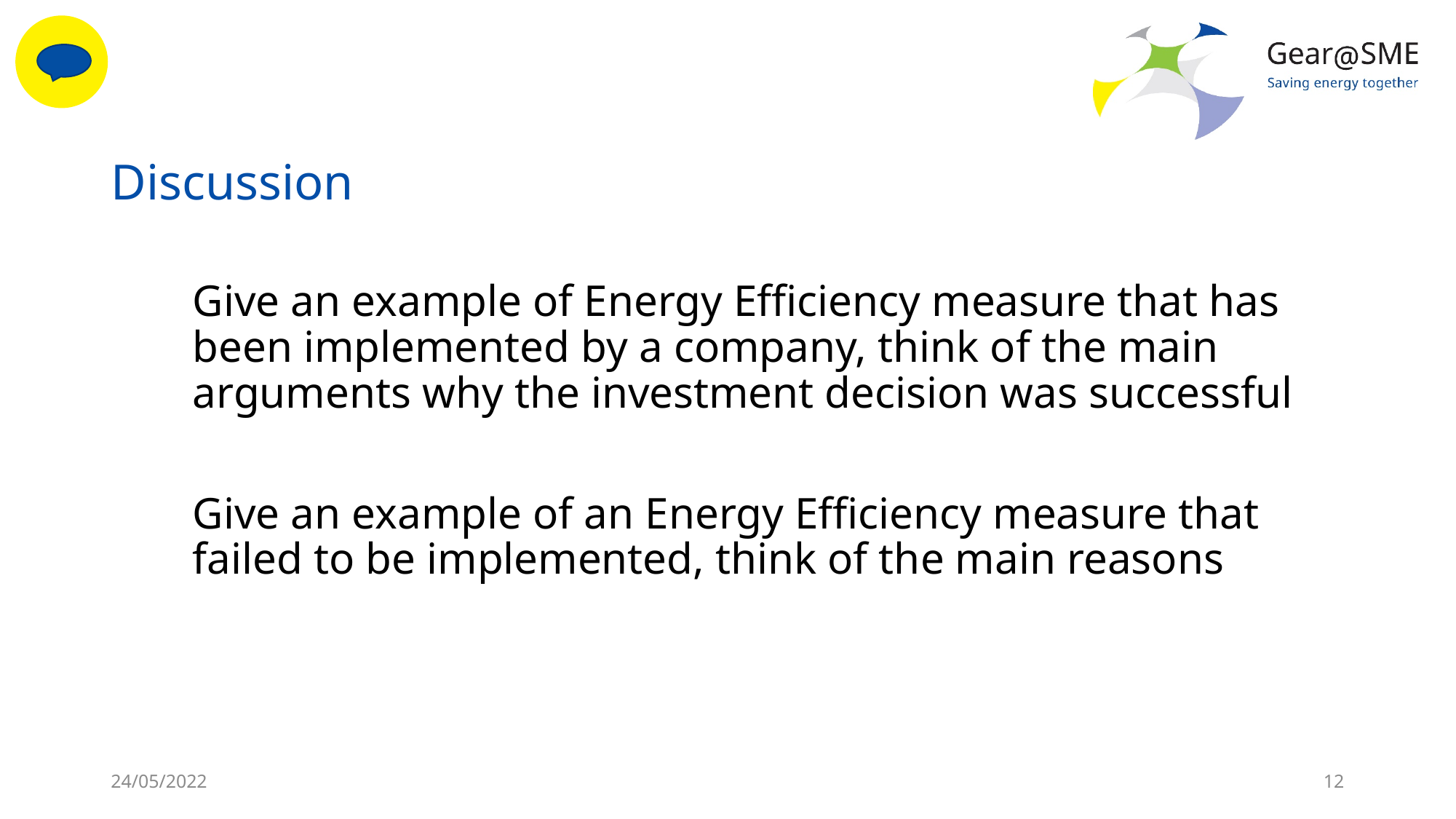

# Discussion
Give an example of Energy Efficiency measure that has been implemented by a company, think of the main arguments why the investment decision was successful

Give an example of an Energy Efficiency measure that failed to be implemented, think of the main reasons

24/05/2022
12